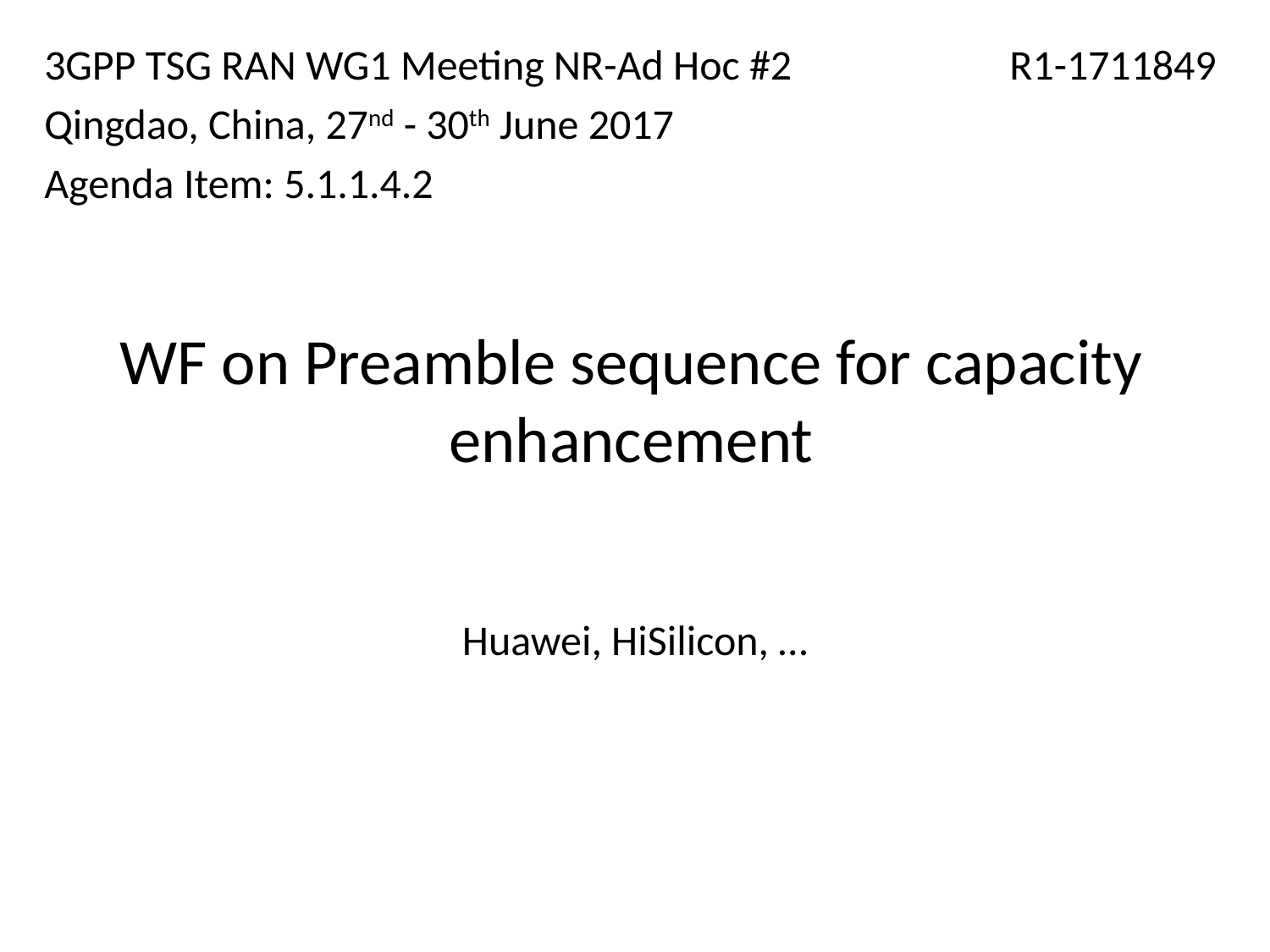

3GPP TSG RAN WG1 Meeting NR-Ad Hoc #2            	        R1-1711849
Qingdao, China, 27nd - 30th June 2017
Agenda Item: 5.1.1.4.2
# WF on Preamble sequence for capacity enhancement
Huawei, HiSilicon, …